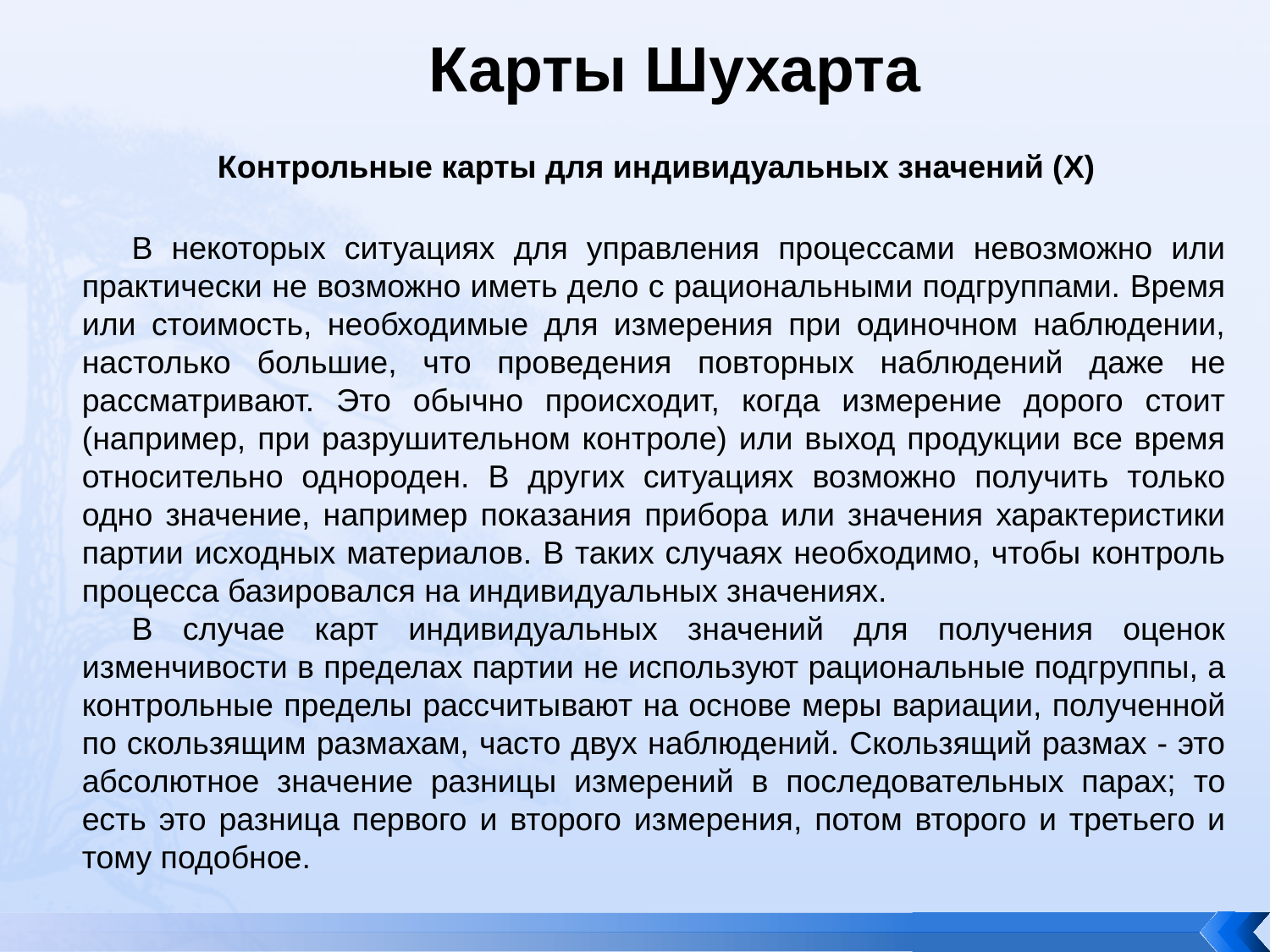

# Карты Шухарта
 Контрольные карты для индивидуальных значений (X)

В некоторых ситуациях для управления процессами невозможно или практически не возможно иметь дело с рациональными подгруппами. Время или стоимость, необходимые для измерения при одиночном наблюдении, настолько большие, что проведения повторных наблюдений даже не рассматривают. Это обычно происходит, когда измерение дорого стоит (например, при разрушительном контроле) или выход продукции все время относительно однороден. В других ситуациях возможно получить только одно значение, например показания прибора или значения характеристики партии исходных материалов. В таких случаях необходимо, чтобы контроль процесса базировался на индивидуальных значениях.
В случае карт индивидуальных значений для получения оценок изменчивости в пределах партии не используют рациональные подгруппы, а контрольные пределы рассчитывают на основе меры вариации, полученной по скользящим размахам, часто двух наблюдений. Скользящий размах - это абсолютное значение разницы измерений в последовательных парах; то есть это разница первого и второго измерения, потом второго и третьего и тому подобное.